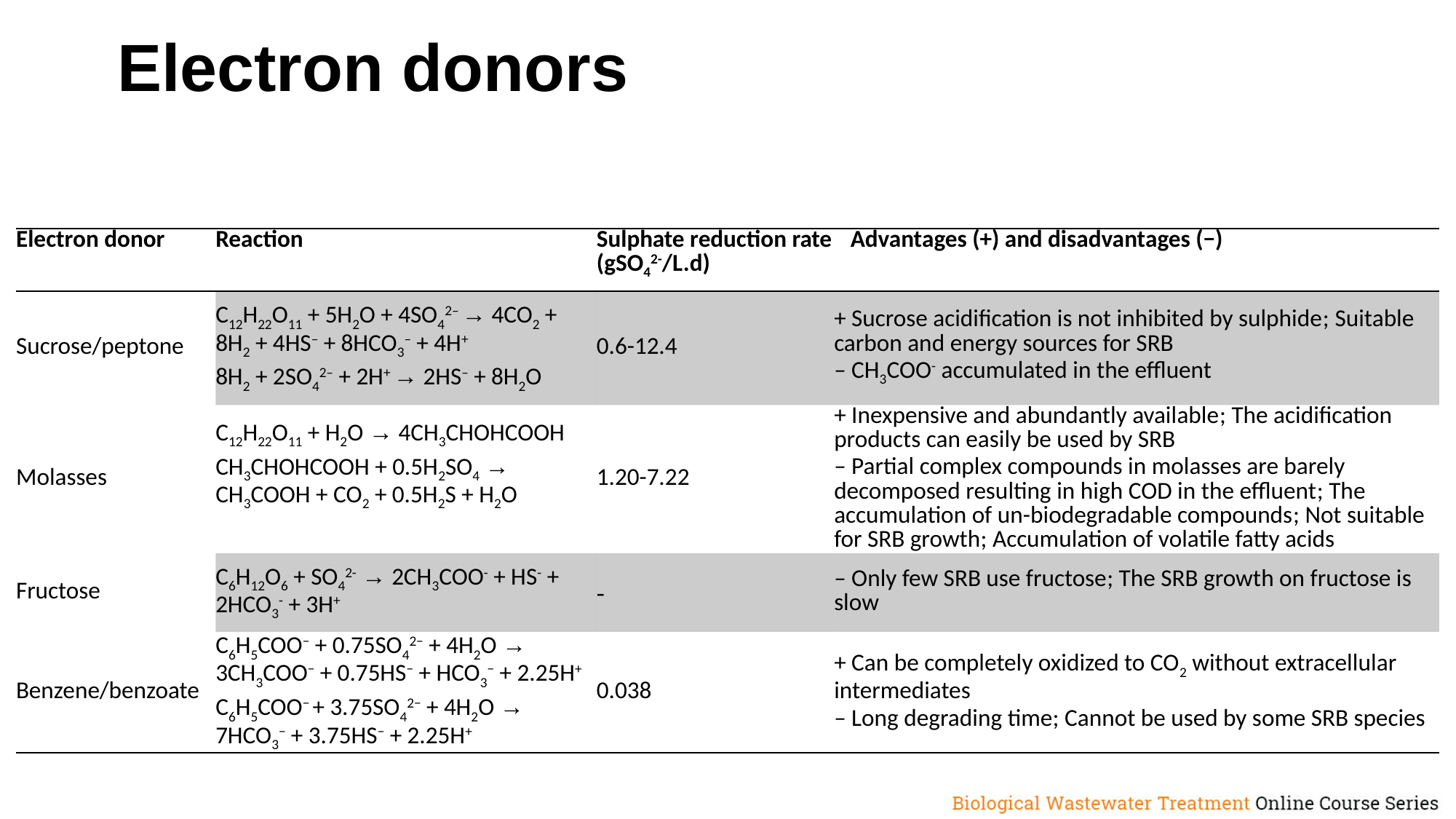

# Electron donors
| Electron donor | Reaction | Sulphate reduction rate (gSO42-/L.d) | Advantages (+) and disadvantages (−) |
| --- | --- | --- | --- |
| Sucrose/peptone | C12H22O11 + 5H2O + 4SO42– → 4CO2 + 8H2 + 4HS– + 8HCO3– + 4H+ 8H2 + 2SO42– + 2H+ → 2HS– + 8H2O | 0.6-12.4 | + Sucrose acidification is not inhibited by sulphide; Suitable carbon and energy sources for SRB – CH3COO- accumulated in the effluent |
| Molasses | C12H22O11 + H2O → 4CH3CHOHCOOH  CH3CHOHCOOH + 0.5H2SO4 → CH3COOH + CO2 + 0.5H2S + H2O | 1.20-7.22 | + Inexpensive and abundantly available; The acidification products can easily be used by SRB – Partial complex compounds in molasses are barely decomposed resulting in high COD in the effluent; The accumulation of un-biodegradable compounds; Not suitable for SRB growth; Accumulation of volatile fatty acids |
| Fructose | C6H12O6 + SO42- → 2CH3COO- + HS- + 2HCO3- + 3H+ | - | – Only few SRB use fructose; The SRB growth on fructose is slow |
| Benzene/benzoate | C6H5COO− + 0.75SO42− + 4H2O → 3CH3COO− + 0.75HS− + HCO3− + 2.25H+ C6H5COO− + 3.75SO42− + 4H2O → 7HCO3− + 3.75HS− + 2.25H+ | 0.038 | + Can be completely oxidized to CO2 without extracellular intermediates – Long degrading time; Cannot be used by some SRB species |